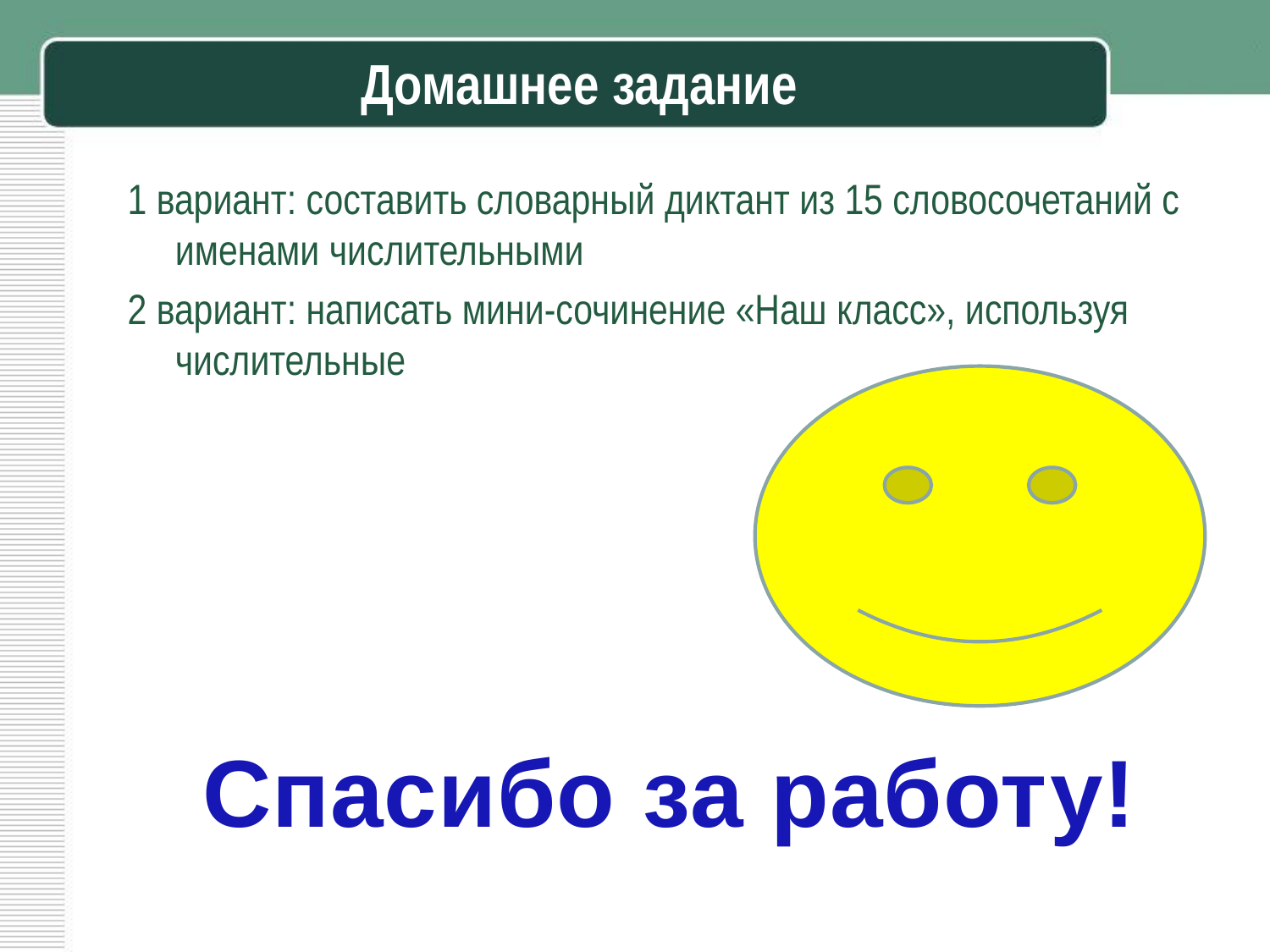

# Домашнее задание
1 вариант: составить словарный диктант из 15 словосочетаний с именами числительными
2 вариант: написать мини-сочинение «Наш класс», используя числительные

Спасибо за работу!